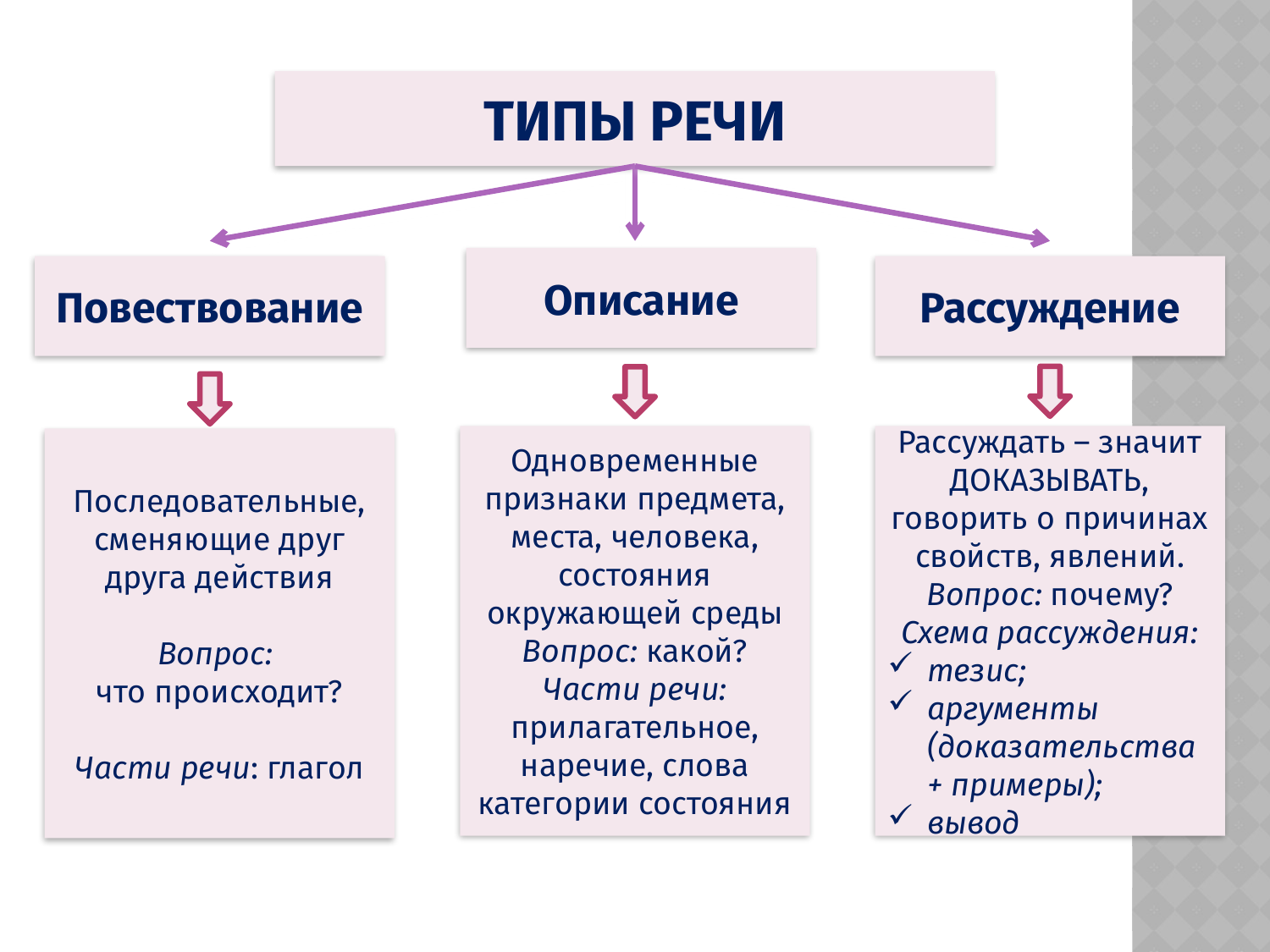

ТИПЫ РЕЧИ
Описание
Повествование
Рассуждение

Одновременные признаки предмета, места, человека, состояния окружающей среды
Вопрос: какой?
Части речи: прилагательное, наречие, слова категории состояния
Рассуждать – значит ДОКАЗЫВАТЬ, говорить о причинах свойств, явлений.
Вопрос: почему?
Схема рассуждения:
тезис;
аргументы (доказательства + примеры);
вывод
Последовательные, сменяющие друг друга действия

Вопрос:
что происходит?

Части речи: глагол